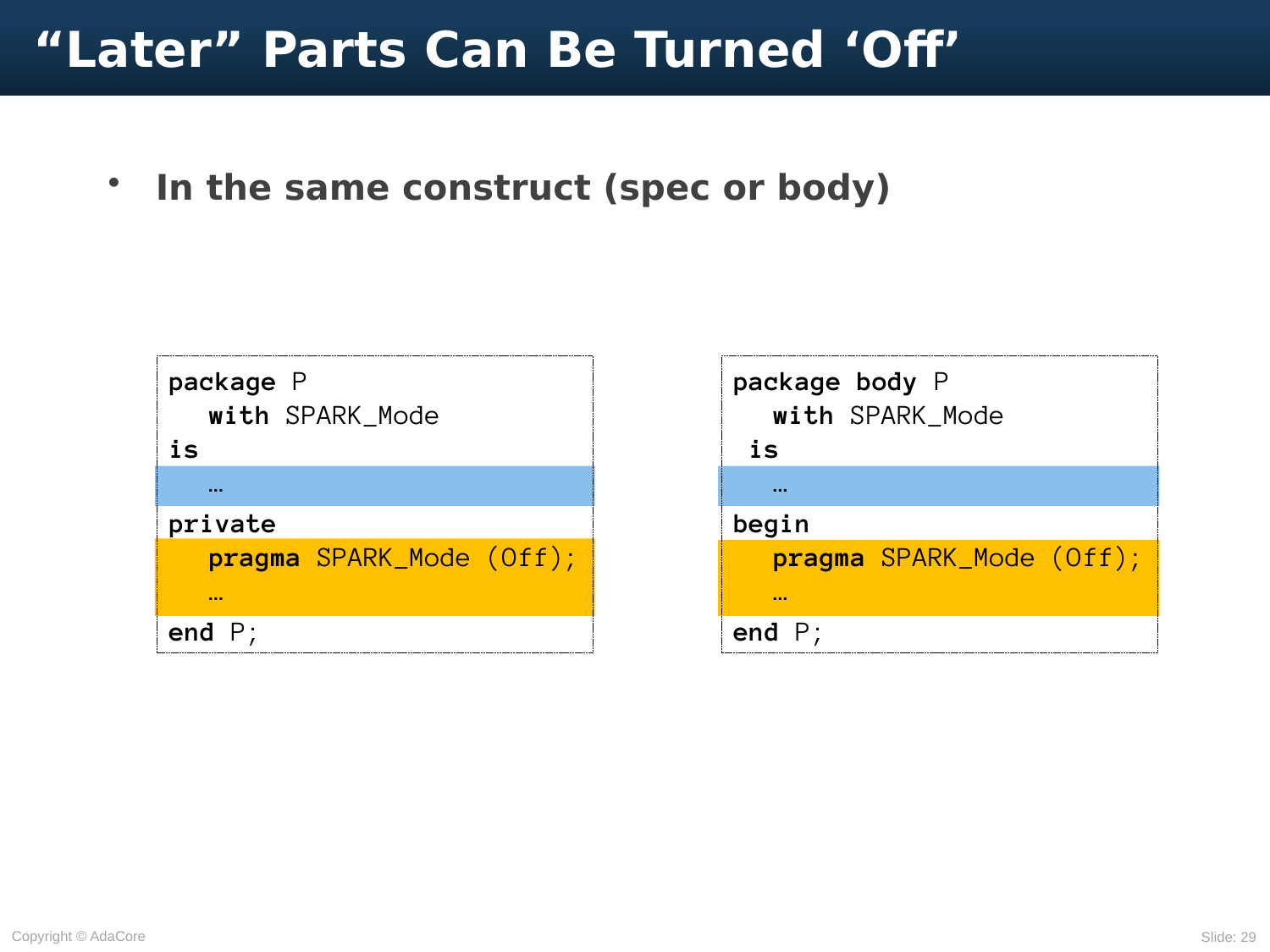

# “Later” Parts Can Be Turned ‘Off’
In the same construct (spec or body)

package P
	with SPARK_Mode
is
	…
private
	pragma SPARK_Mode (Off);
	…
end P;

package body P
	with SPARK_Mode
 is
	…
begin
	pragma SPARK_Mode (Off);
	…
end P;